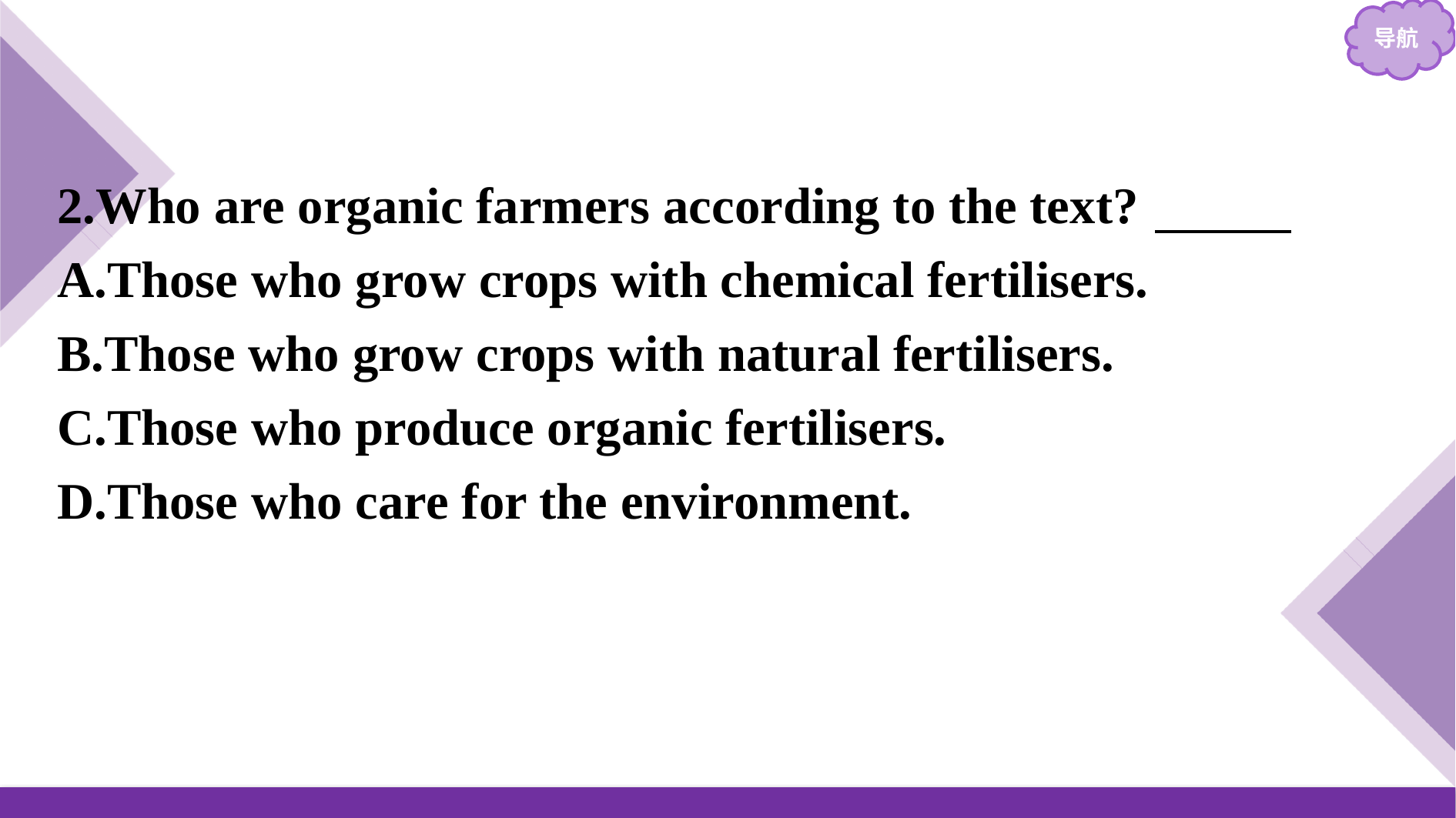

2.Who are organic farmers according to the text?    B
A.Those who grow crops with chemical fertilisers.
B.Those who grow crops with natural fertilisers.
C.Those who produce organic fertilisers.
D.Those who care for the environment.